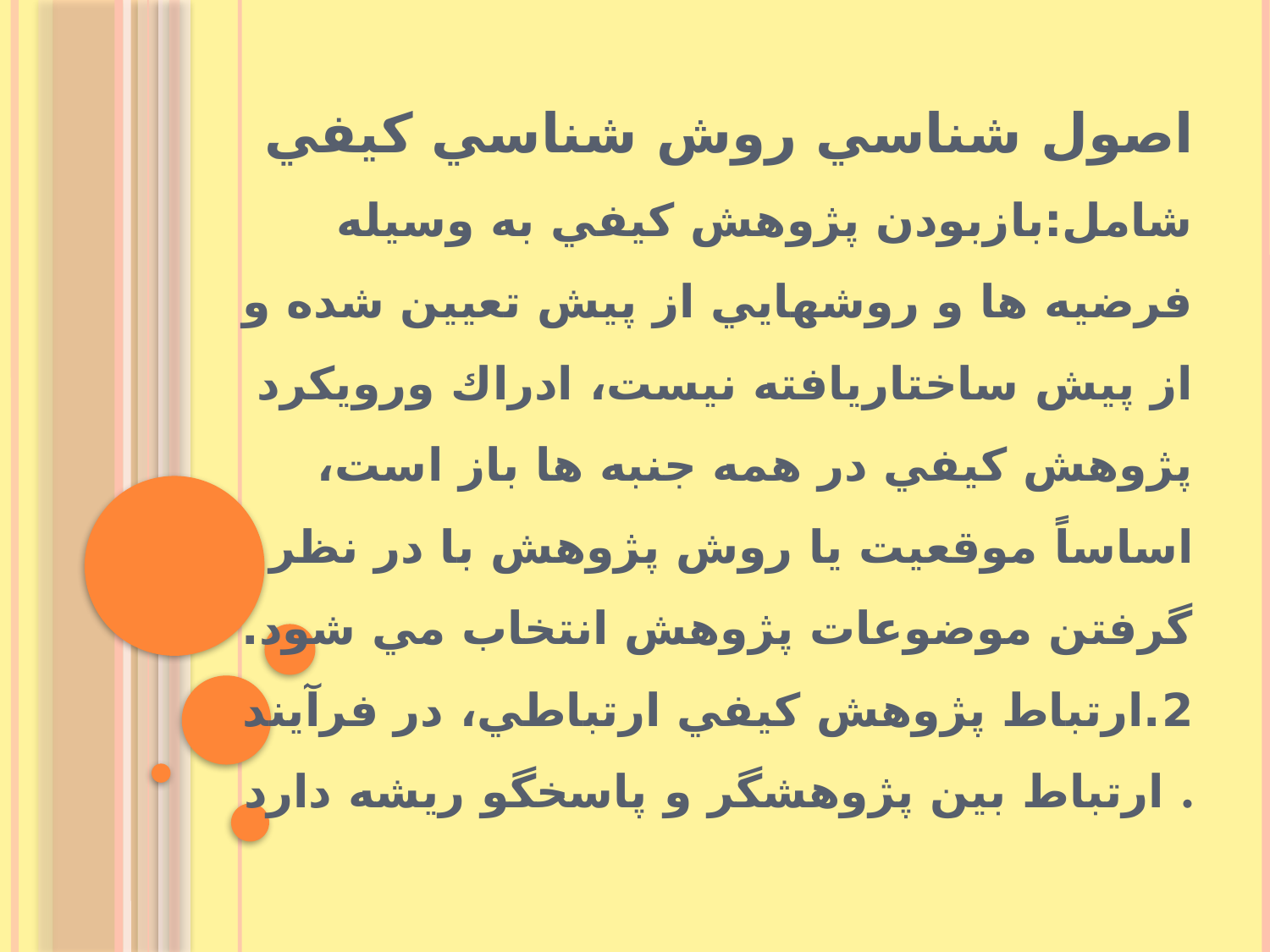

# اصول شناسي روش شناسي كيفي شامل:بازبودن پژوهش كيفي به وسيله فرضيه ها و روشهايي از پيش تعيين شده و از پيش ساختاريافته نيست، ادراك ورويكرد پژوهش كيفي در همه جنبه ها باز است، اساساً موقعيت يا روش پژوهش با در نظر گرفتن موضوعات پژوهش انتخاب مي شود. 2.ارتباط پژوهش كيفي ارتباطي، در فرآيند ارتباط بين پژوهشگر و پاسخگو ريشه دارد .